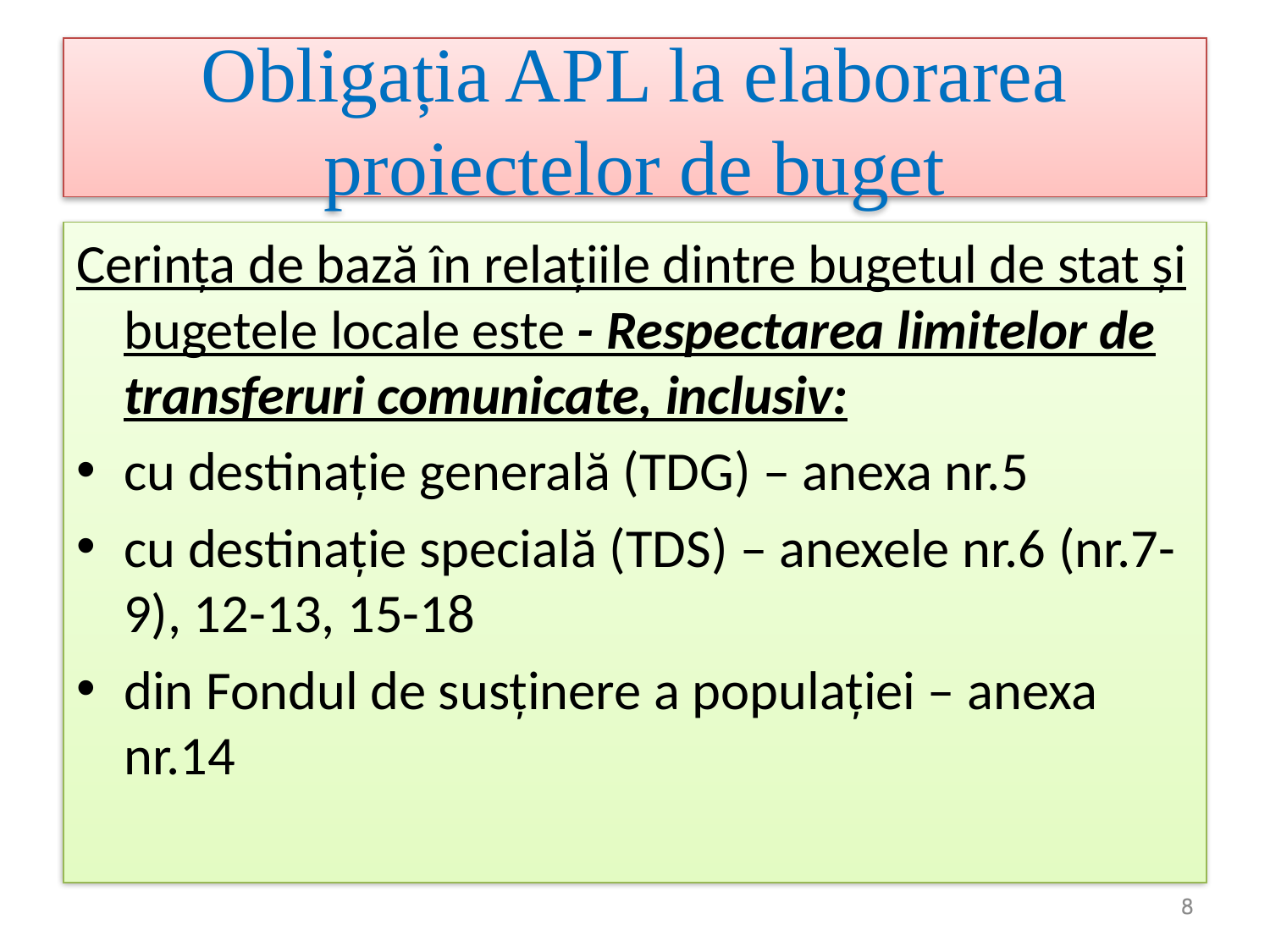

# Obligația APL la elaborarea proiectelor de buget
Cerința de bază în relațiile dintre bugetul de stat și bugetele locale este - Respectarea limitelor de transferuri comunicate, inclusiv:
cu destinație generală (TDG) – anexa nr.5
cu destinație specială (TDS) – anexele nr.6 (nr.7-9), 12-13, 15-18
din Fondul de susținere a populației – anexa nr.14

8